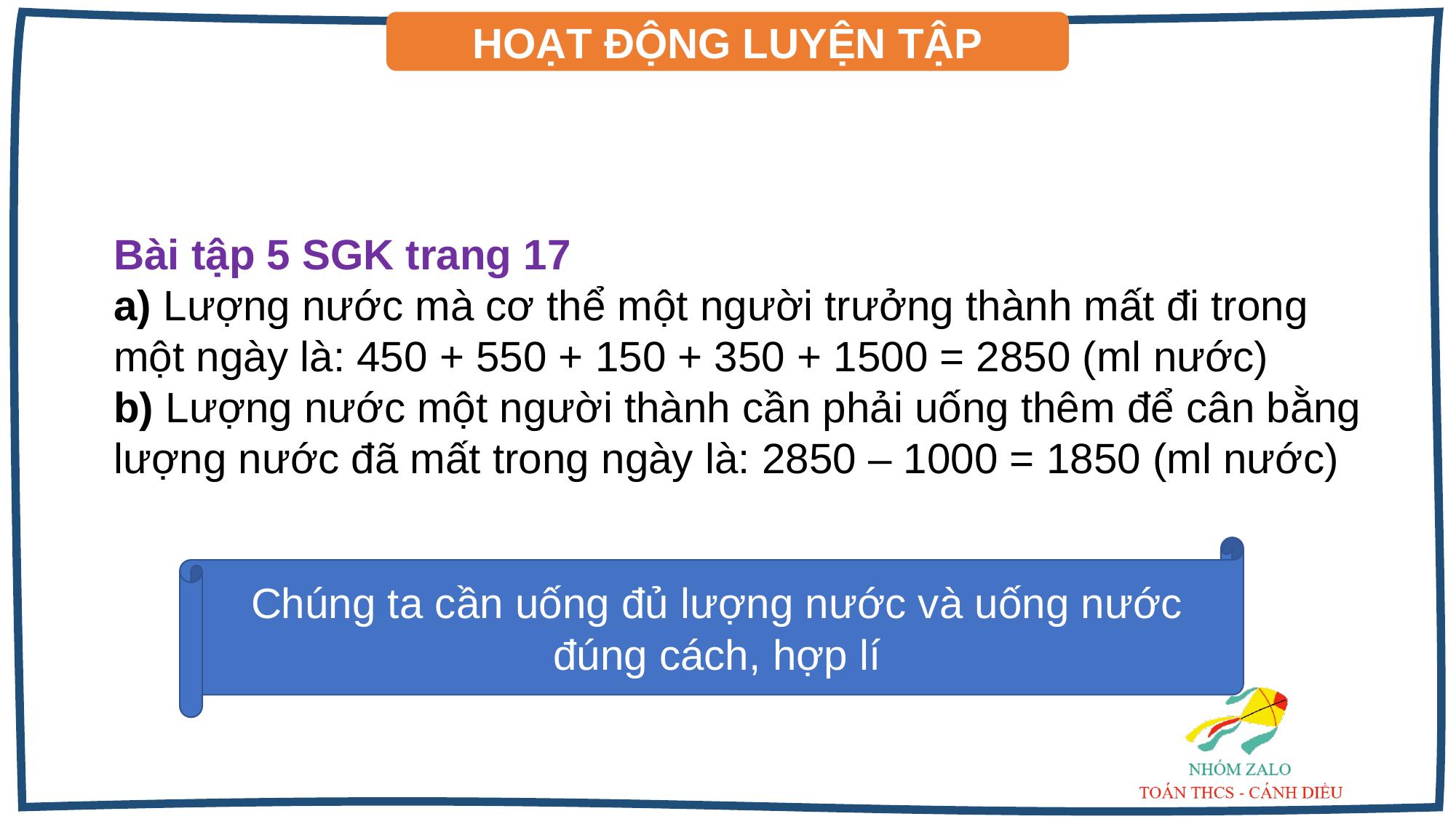

HOẠT ĐỘNG LUYỆN TẬP
Bài tập 5 SGK trang 17
a) Lượng nước mà cơ thể một người trưởng thành mất đi trong một ngày là: 450 + 550 + 150 + 350 + 1500 = 2850 (ml nước)
b) Lượng nước một người thành cần phải uống thêm để cân bằng lượng nước đã mất trong ngày là: 2850 – 1000 = 1850 (ml nước)
Chúng ta cần uống đủ lượng nước và uống nước đúng cách, hợp lí